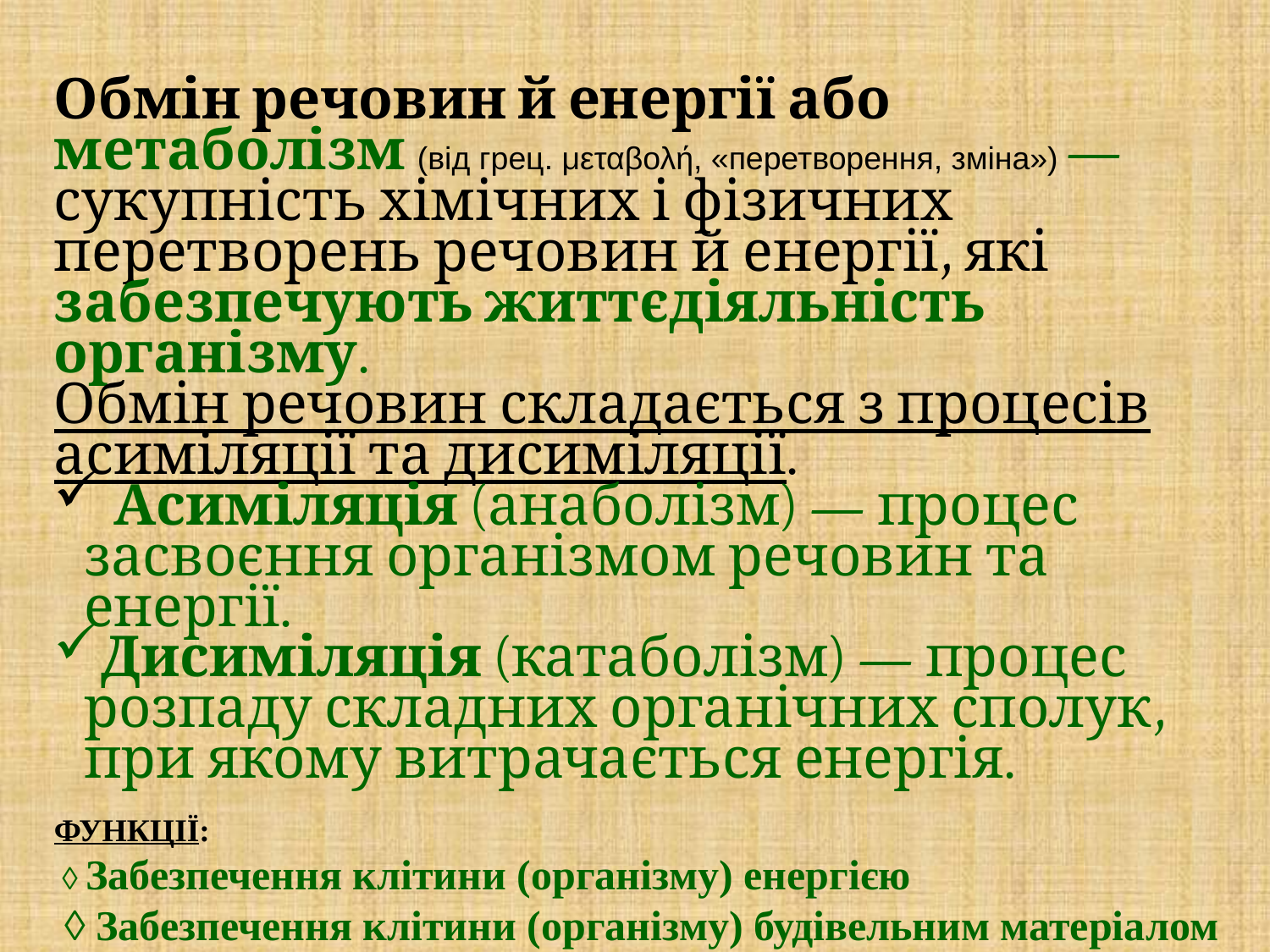

Обмін речовин й енергії або метаболізм (від грец. μεταβολή, «перетворення, зміна») — сукупність хімічних і фізичних перетворень речовин й енергії, які забезпечують життєдіяльність організму.
Обмін речовин складається з процесів асиміляції та дисиміляції.
 Асиміляція (анаболізм) — процес засвоєння організмом речовин та енергії.
Дисиміляція (катаболізм) — процес розпаду складних органічних сполук, при якому витрачається енергія.

ФУНКЦІЇ:
 ◊ Забезпечення клітини (організму) енергією
 ◊ Забезпечення клітини (організму) будівельним матеріалом
 ◊ Виведення відпрацьованих з клітини (організму) продуктів життєдіяльності